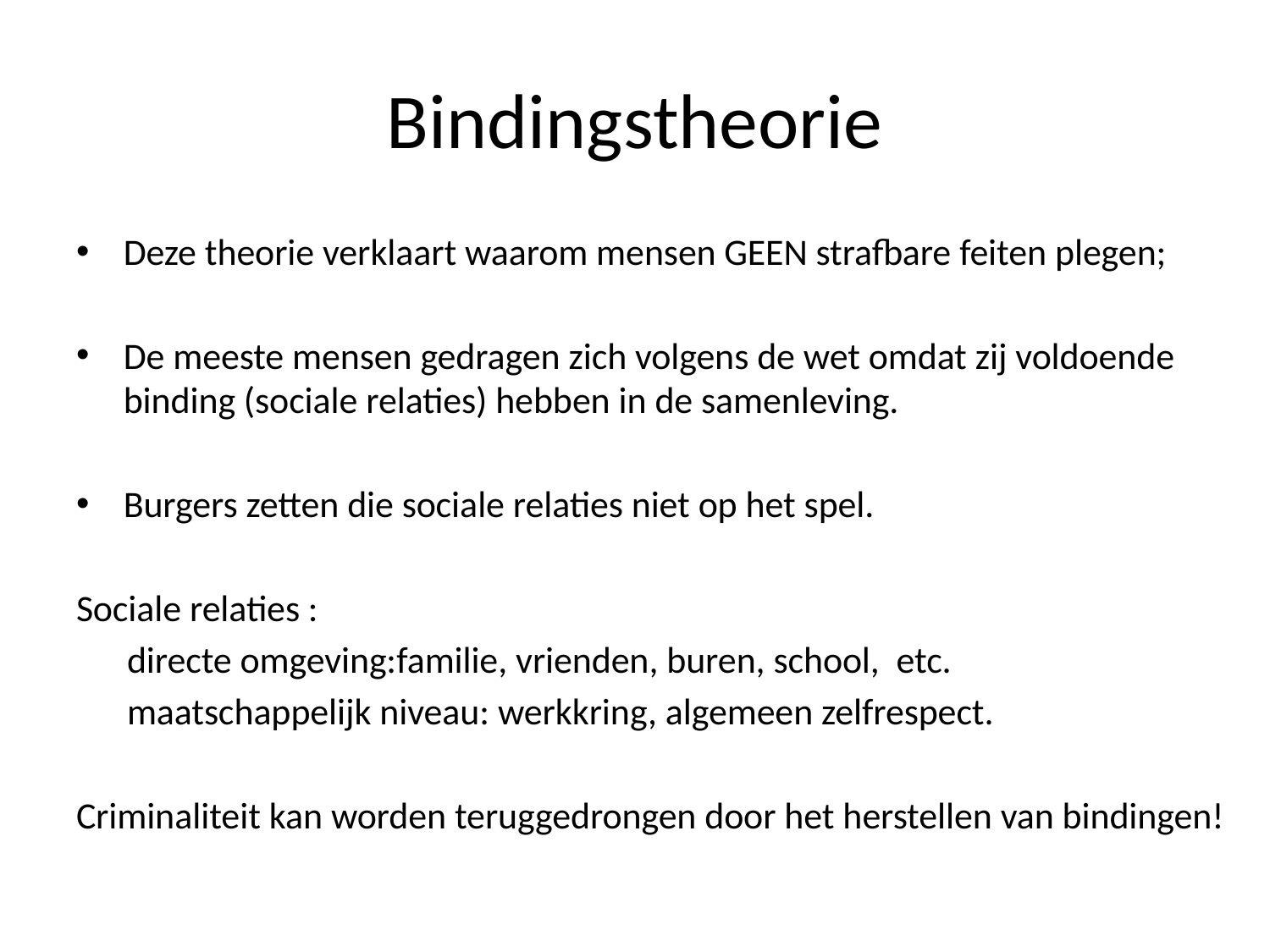

# Bindingstheorie
Deze theorie verklaart waarom mensen GEEN strafbare feiten plegen;

De meeste mensen gedragen zich volgens de wet omdat zij voldoende binding (sociale relaties) hebben in de samenleving.

Burgers zetten die sociale relaties niet op het spel.

Sociale relaties :
      directe omgeving:familie, vrienden, buren, school,  etc.
      maatschappelijk niveau: werkkring, algemeen zelfrespect.

Criminaliteit kan worden teruggedrongen door het herstellen van bindingen!